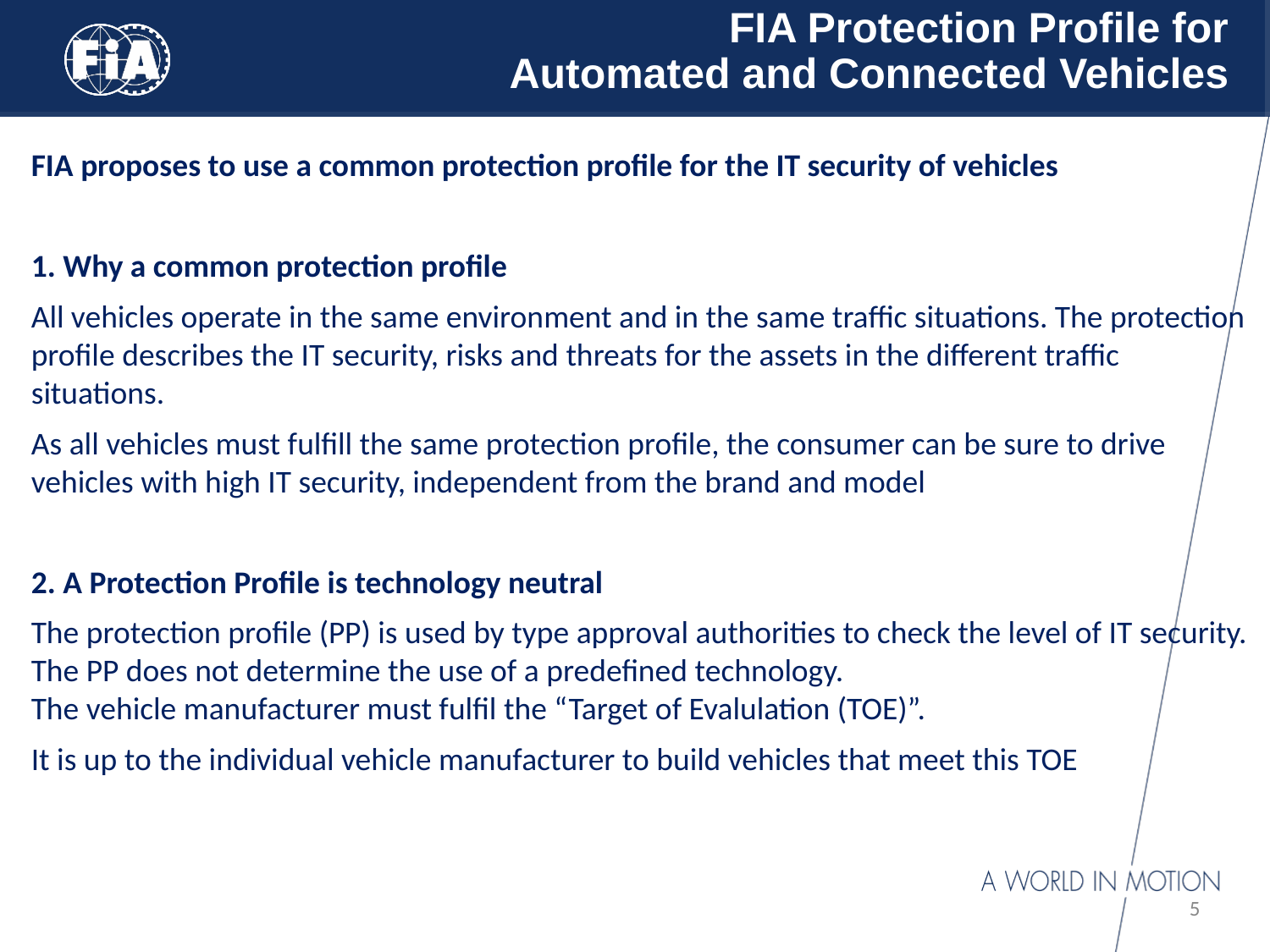

# FIA Protection Profile for Automated and Connected Vehicles
FIA proposes to use a common protection profile for the IT security of vehicles

1. Why a common protection profile
All vehicles operate in the same environment and in the same traffic situations. The protection profile describes the IT security, risks and threats for the assets in the different traffic situations.
As all vehicles must fulfill the same protection profile, the consumer can be sure to drive vehicles with high IT security, independent from the brand and model

2. A Protection Profile is technology neutral
The protection profile (PP) is used by type approval authorities to check the level of IT security. The PP does not determine the use of a predefined technology.
The vehicle manufacturer must fulfil the “Target of Evalulation (TOE)”.
It is up to the individual vehicle manufacturer to build vehicles that meet this TOE

5